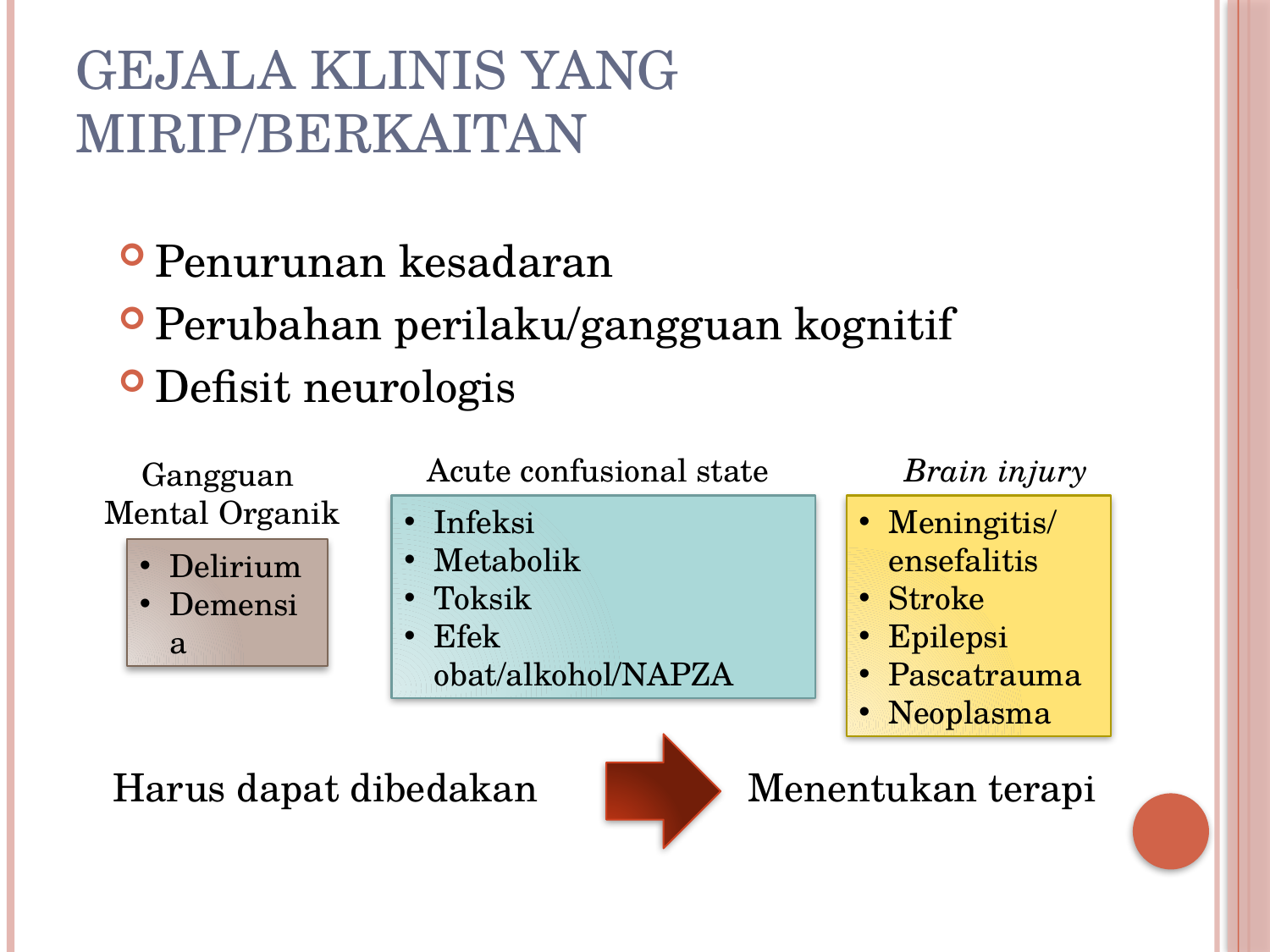

# Gejala klinis yang mirip/berkaitan
Penurunan kesadaran
Perubahan perilaku/gangguan kognitif
Defisit neurologis
Acute confusional state
Infeksi
Metabolik
Toksik
Efek obat/alkohol/NAPZA
Brain injury
Meningitis/ensefalitis
Stroke
Epilepsi
Pascatrauma
Neoplasma
Gangguan
Mental Organik
Delirium
Demensia

Harus dapat dibedakan
Menentukan terapi